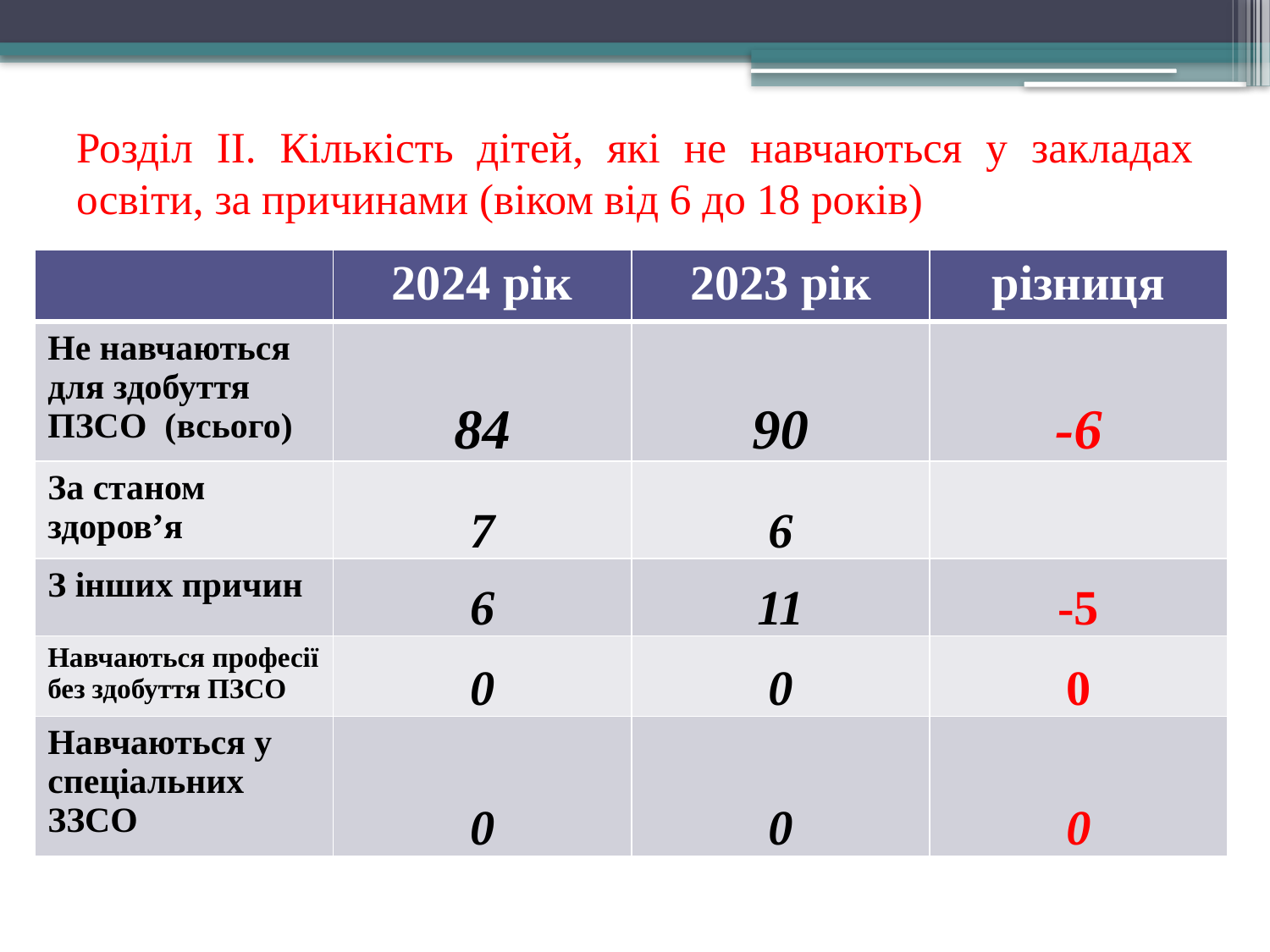

# Розділ ІІ. Кількість дітей, які не навчаються у закладах освіти, за причинами (віком від 6 до 18 років)
|  | 2024 рік | 2023 рік | різниця |
| --- | --- | --- | --- |
| Не навчаються для здобуття ПЗСО (всього) | 84 | 90 | -6 |
| За станом здоров’я | 7 | 6 |  |
| З інших причин | 6 | 11 | -5 |
| Навчаються професії без здобуття ПЗСО | 0 | 0 | 0 |
| Навчаються у спеціальних ЗЗСО | 0 | 0 | 0 |